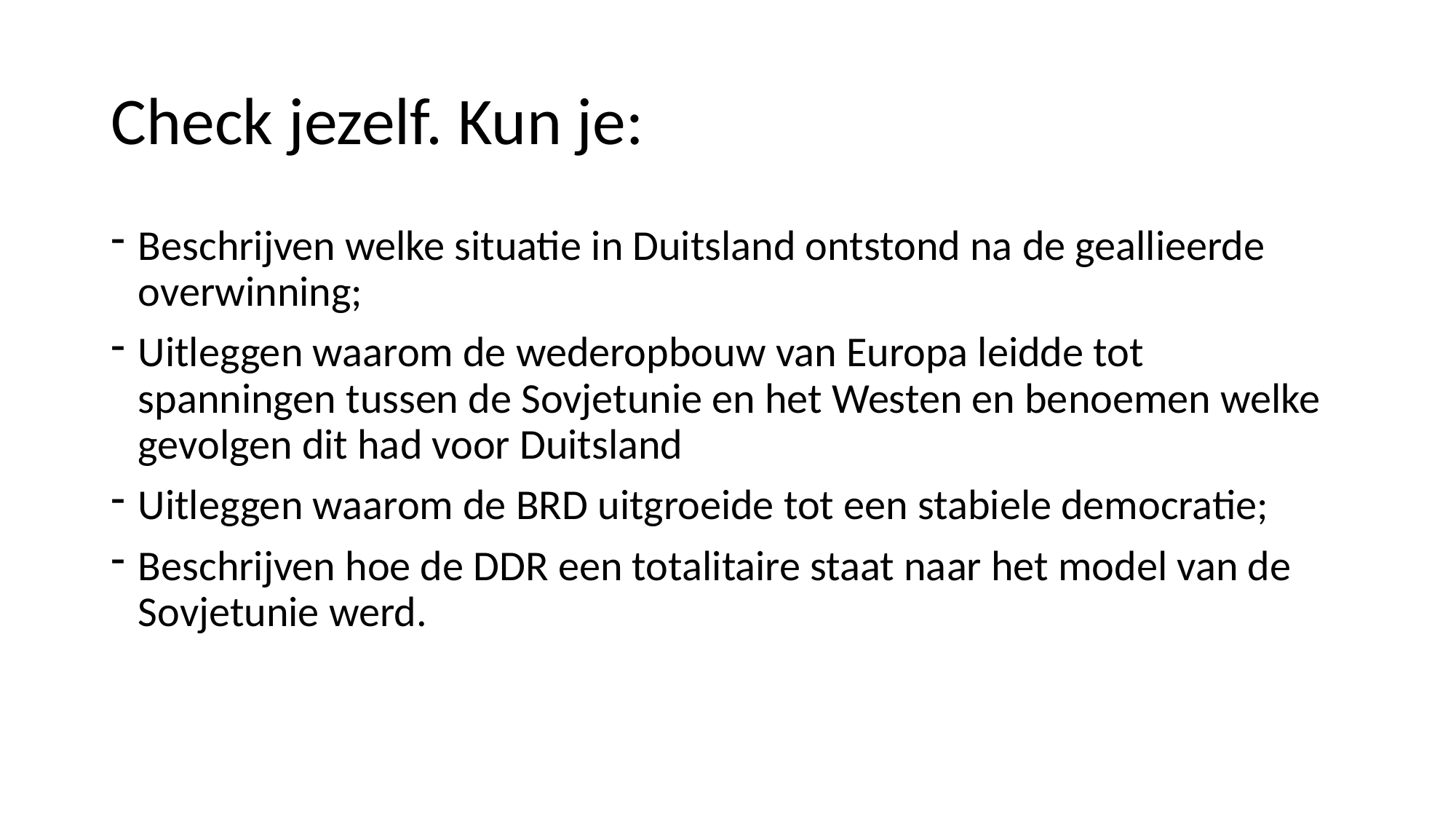

# Check jezelf. Kun je:
Beschrijven welke situatie in Duitsland ontstond na de geallieerde overwinning;
Uitleggen waarom de wederopbouw van Europa leidde tot spanningen tussen de Sovjetunie en het Westen en benoemen welke gevolgen dit had voor Duitsland
Uitleggen waarom de BRD uitgroeide tot een stabiele democratie;
Beschrijven hoe de DDR een totalitaire staat naar het model van de Sovjetunie werd.